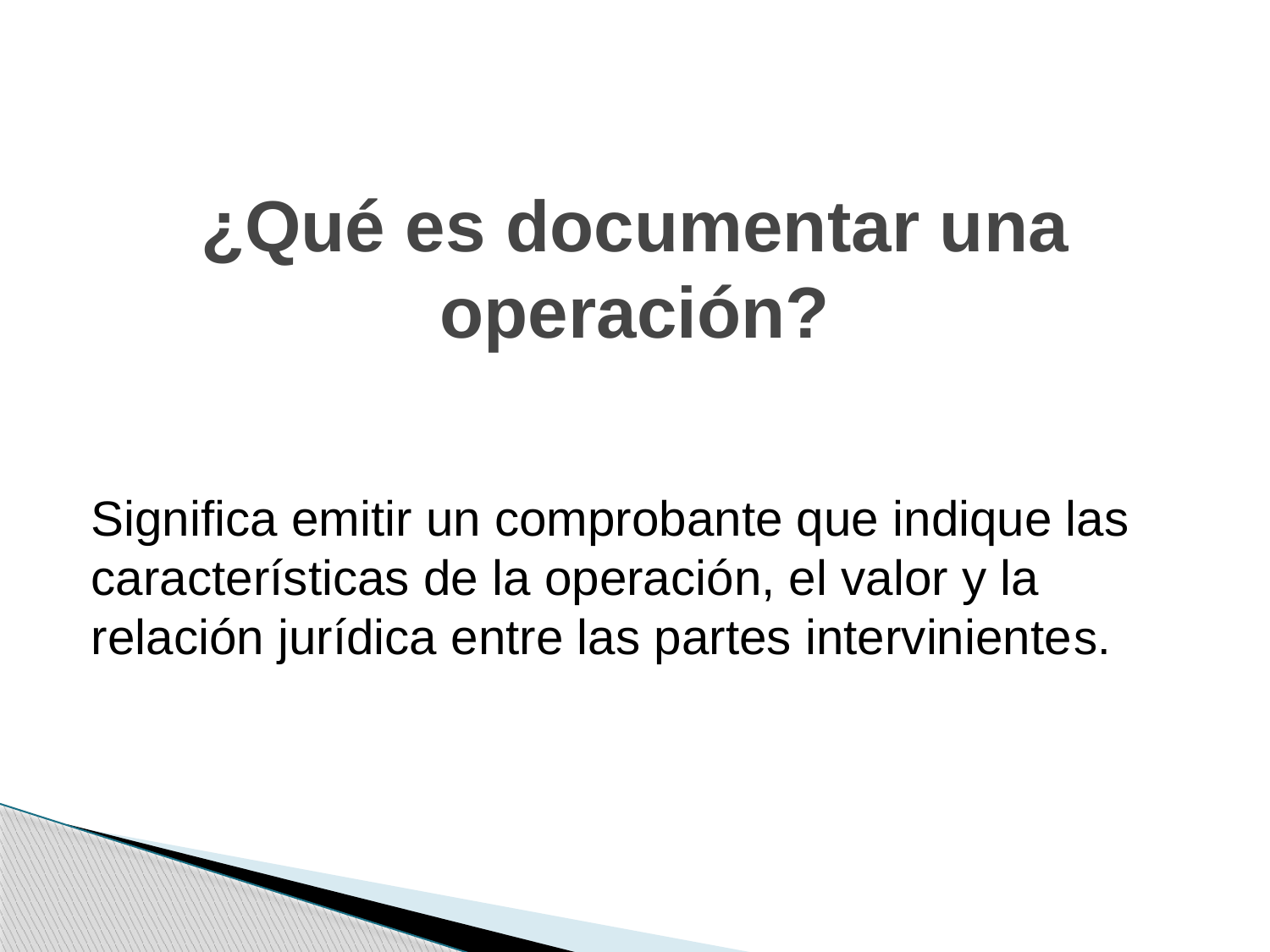

# ¿Qué es documentar una operación?

Significa emitir un comprobante que indique las características de la operación, el valor y la relación jurídica entre las partes intervinientes.